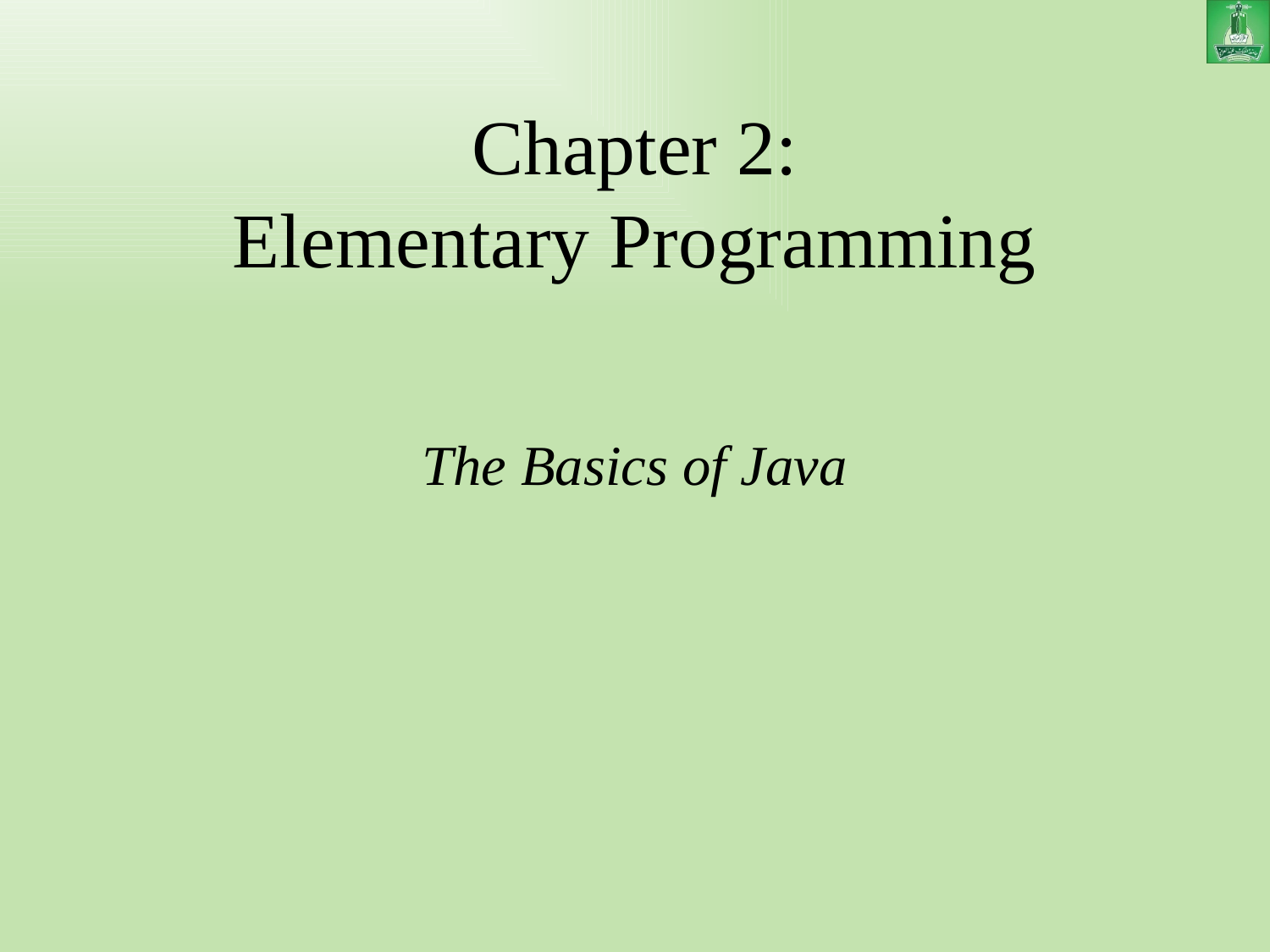

# Chapter 2: Elementary Programming
The Basics of Java